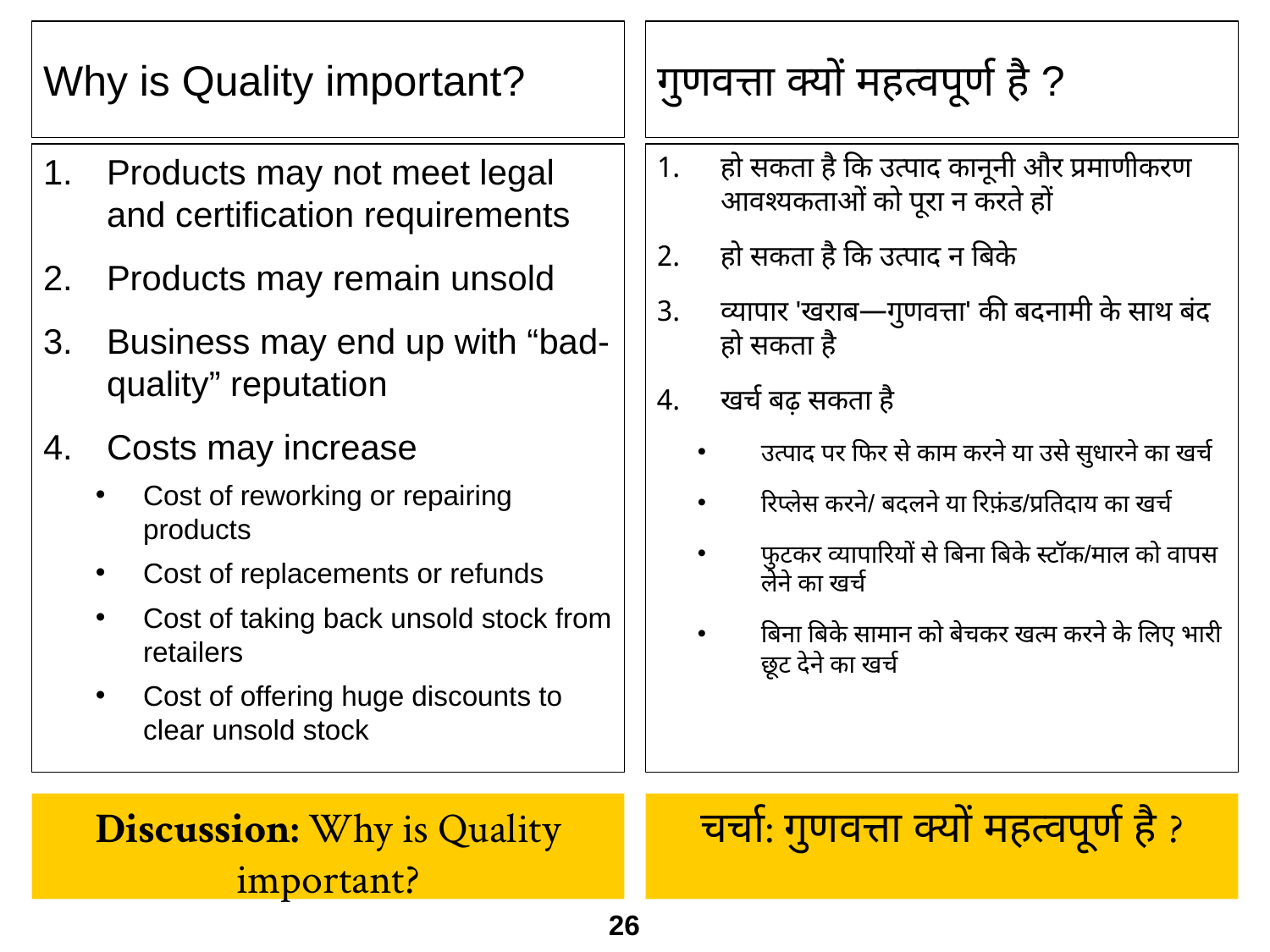

Why is Quality important?
गुणवत्ता क्यों महत्वपूर्ण है ?
Products may not meet legal and certification requirements
Products may remain unsold
Business may end up with “bad-quality” reputation
Costs may increase
Cost of reworking or repairing products
Cost of replacements or refunds
Cost of taking back unsold stock from retailers
Cost of offering huge discounts to clear unsold stock
हो सकता है कि उत्पाद कानूनी और प्रमाणीकरण आवश्यकताओं को पूरा न करते हों
हो सकता है कि उत्पाद न बिके
व्यापार 'खराब—गुणवत्ता' की बदनामी के साथ बंद हो सकता है
खर्च बढ़ सकता है
उत्पाद पर फिर से काम करने या उसे सुधारने का खर्च
रिप्लेस करने/ बदलने या रिफ़ंड/प्रतिदाय का खर्च
फुटकर व्यापारियों से बिना बिके स्टॉक/माल को वापस लेने का खर्च
बिना बिके सामान को बेचकर खत्म करने के लिए भारी छूट देने का खर्च
Discussion: Why is Quality important?
चर्चा: गुणवत्ता क्यों महत्वपूर्ण है ?
26